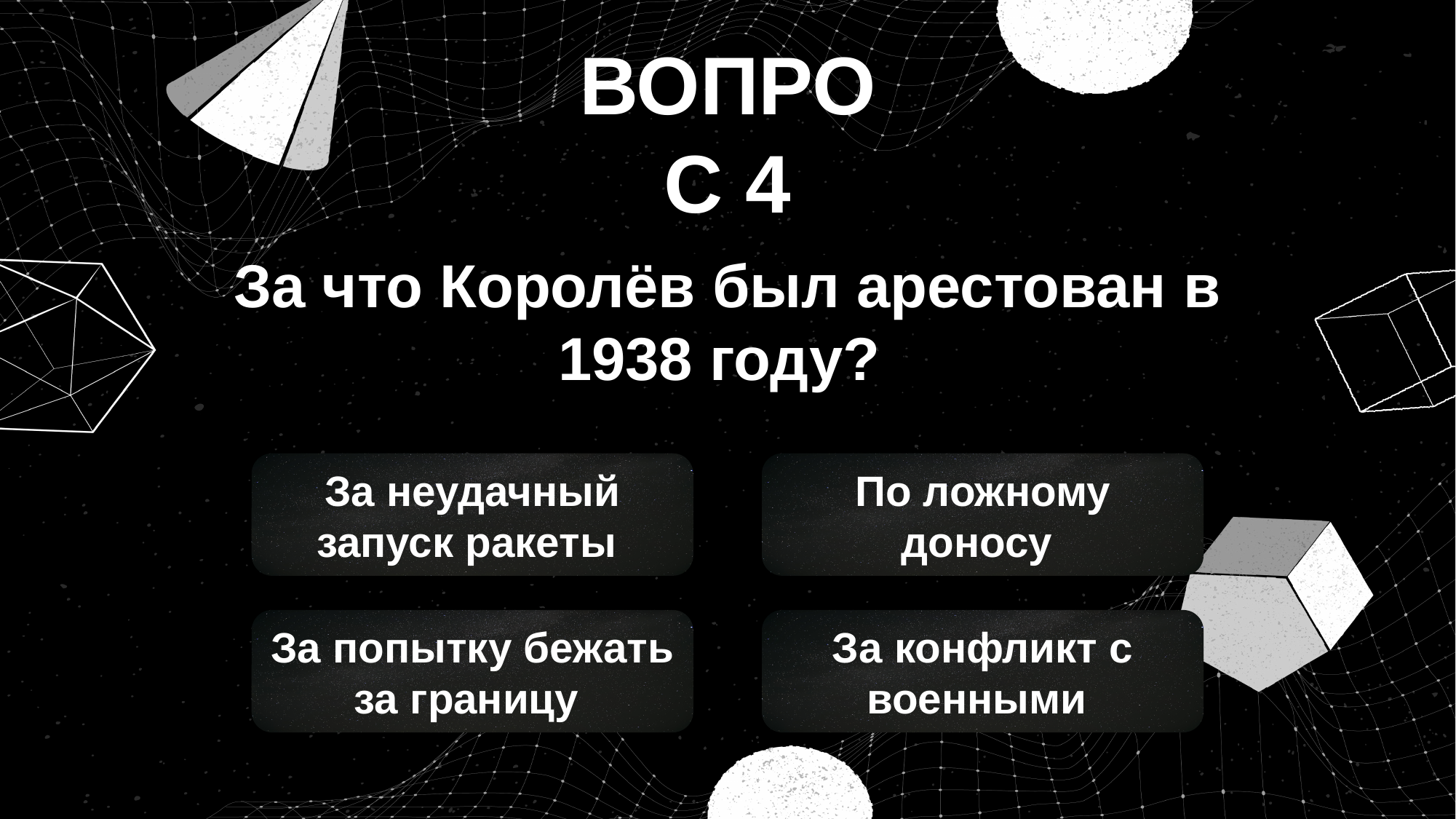

ВОПРОС 4
За что Королёв был арестован в 1938 году?
По ложному доносу
За неудачный запуск ракеты
За попытку бежать за границу
За конфликт с военными